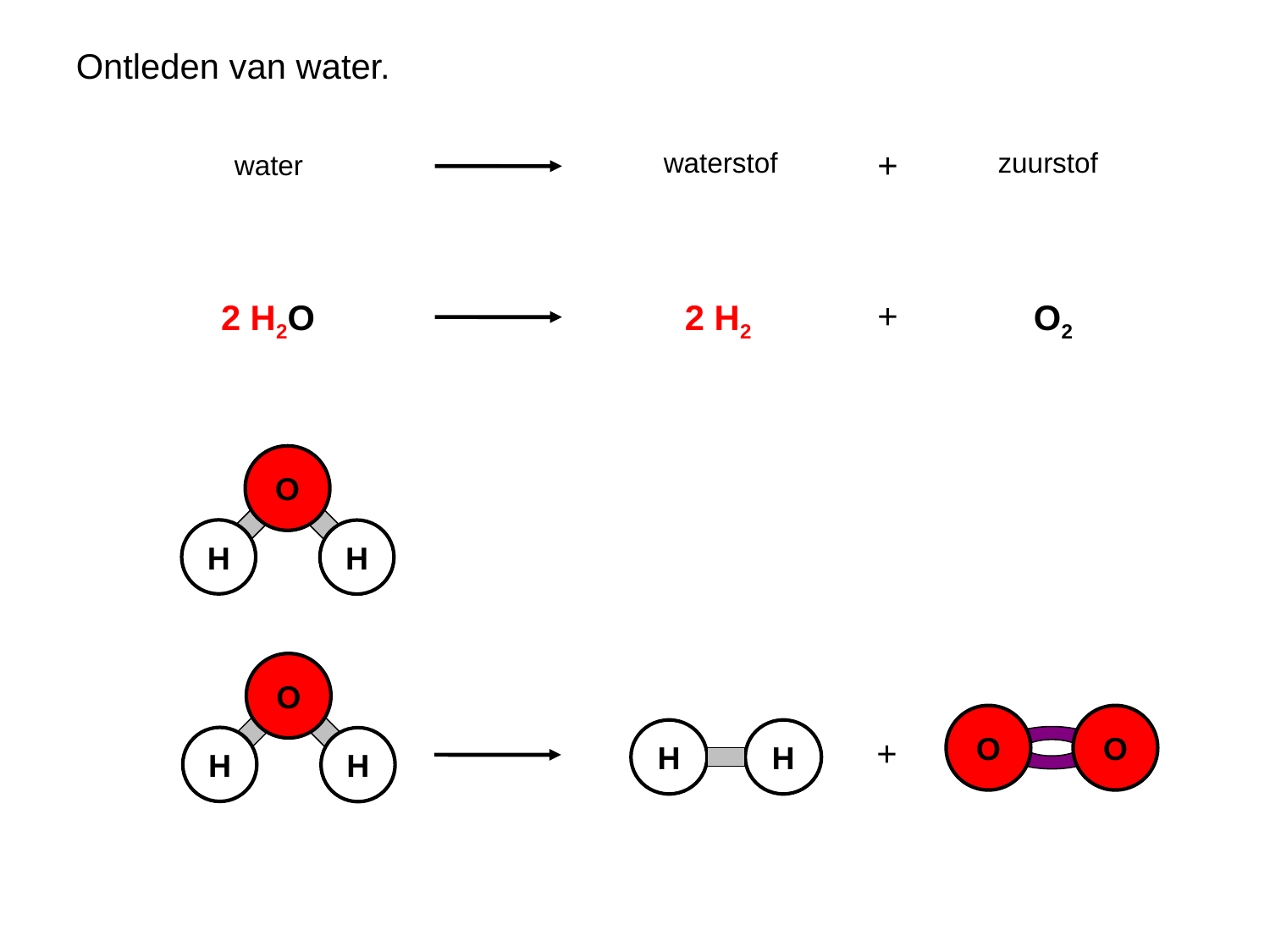

Ontleden van water.
+
     zuurstof
waterstof
        water

+
             2 H2O                                      2 H2                             O2

O
H

H
O
H

H
O

O

H
H

+